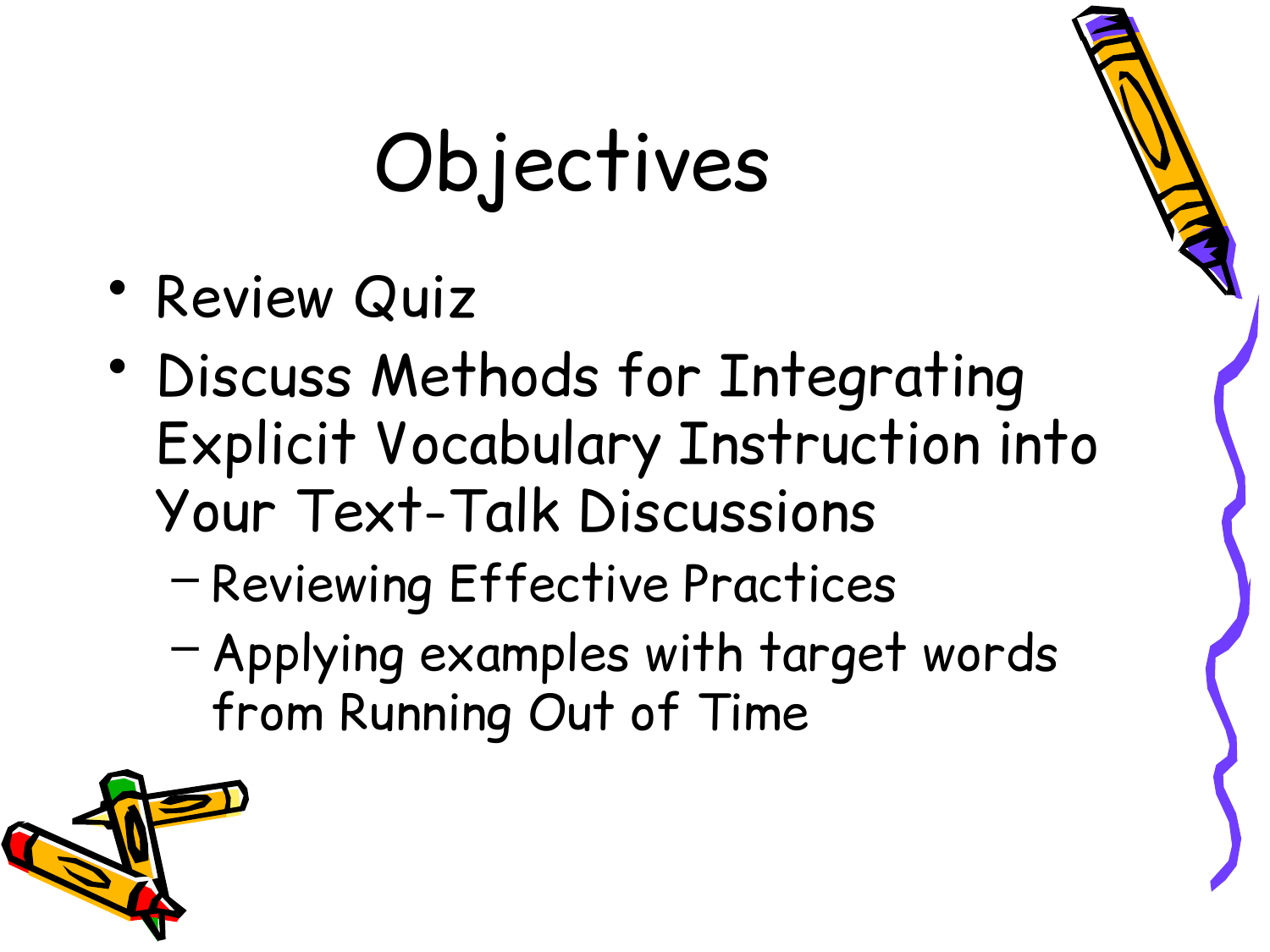

# Objectives
Review Quiz
Discuss Methods for Integrating Explicit Vocabulary Instruction into Your Text-Talk Discussions
Reviewing Effective Practices
Applying examples with target words from Running Out of Time